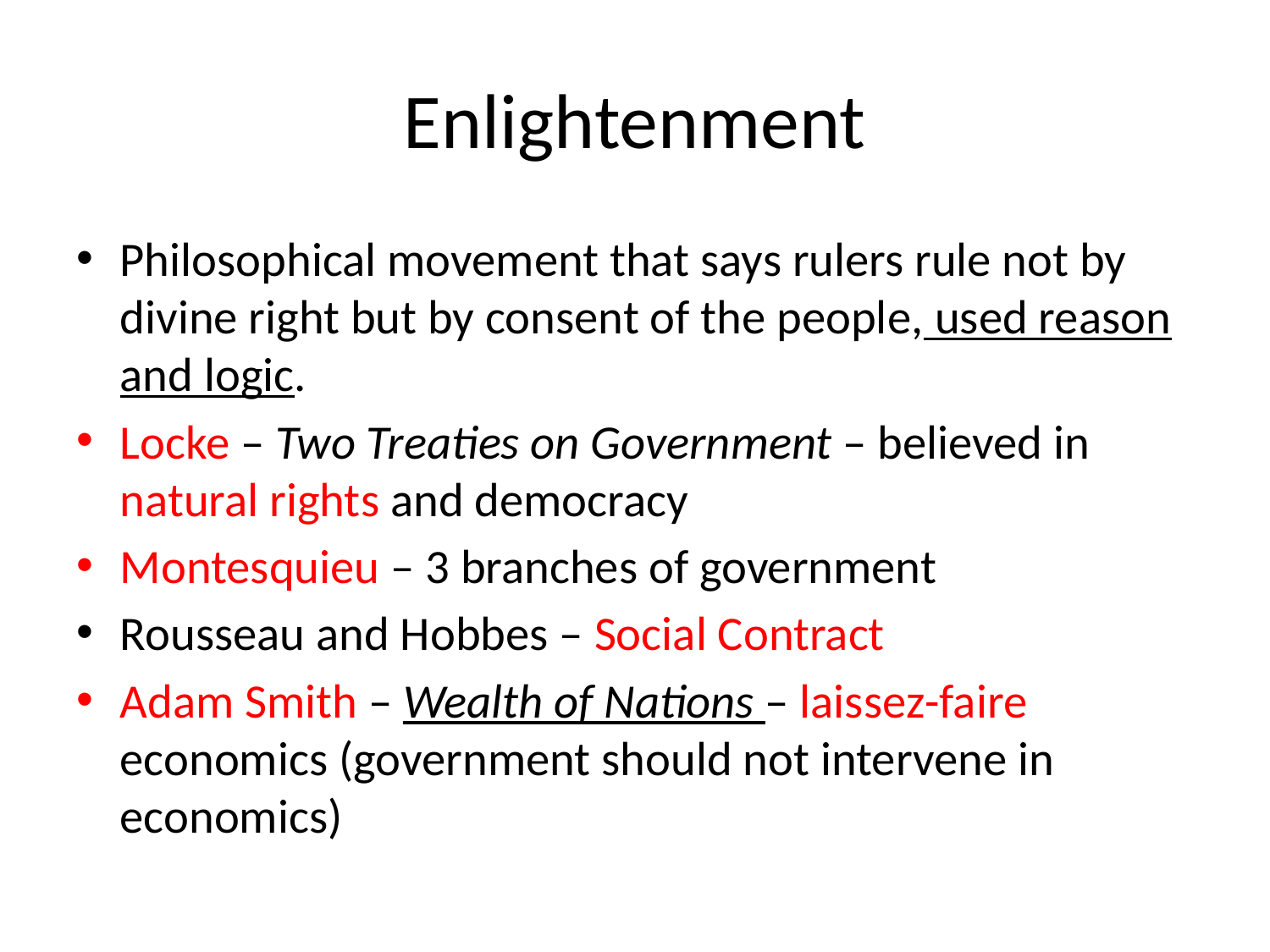

# Enlightenment
Philosophical movement that says rulers rule not by divine right but by consent of the people, used reason and logic.
Locke – Two Treaties on Government – believed in natural rights and democracy
Montesquieu – 3 branches of government
Rousseau and Hobbes – Social Contract
Adam Smith – Wealth of Nations – laissez-faire economics (government should not intervene in economics)